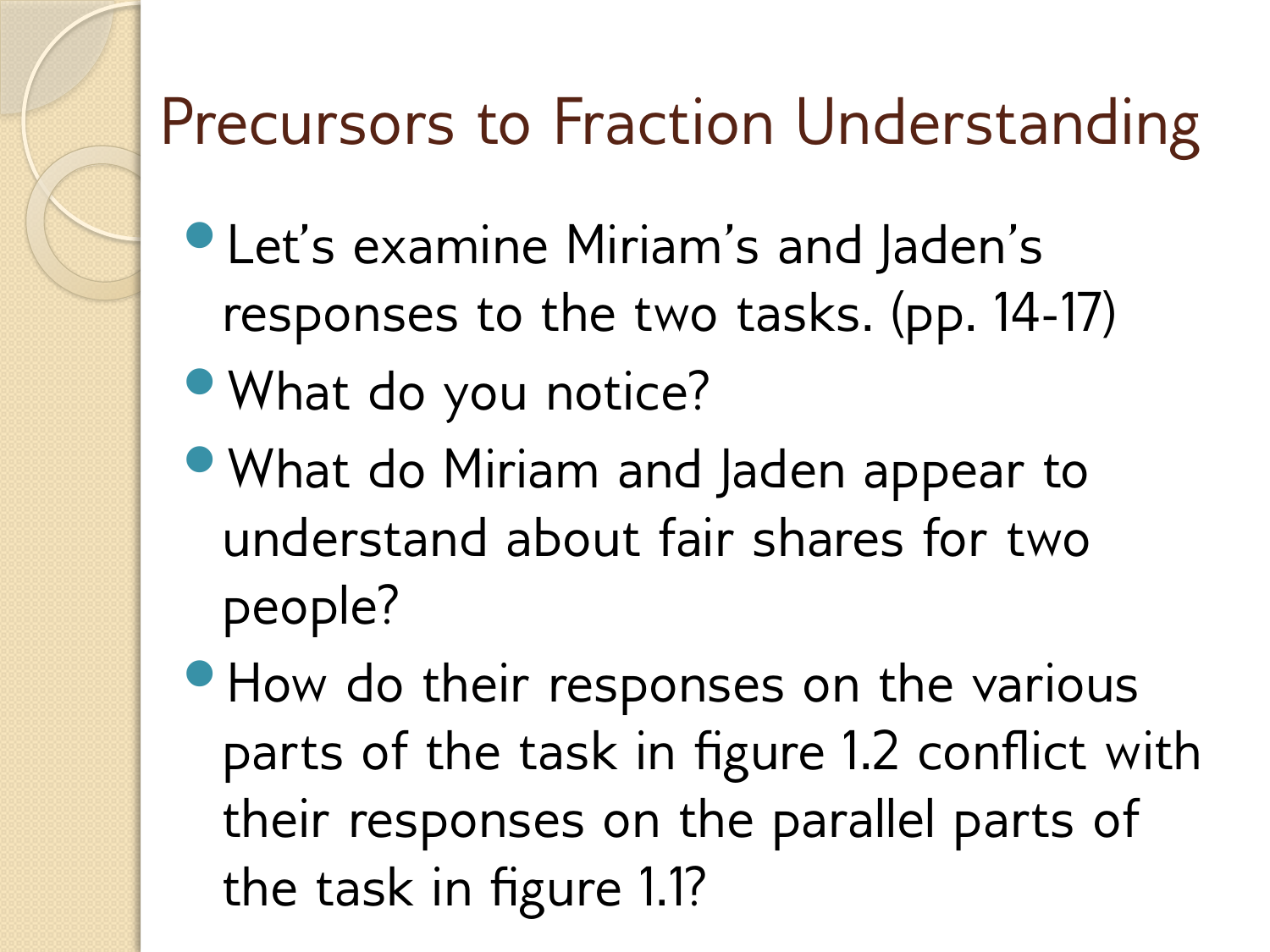

# Precursors to Fraction Understanding
Let’s examine Miriam’s and Jaden’s responses to the two tasks. (pp. 14-17)
What do you notice?
What do Miriam and Jaden appear to understand about fair shares for two people?
How do their responses on the various parts of the task in figure 1.2 conflict with their responses on the parallel parts of the task in figure 1.1?